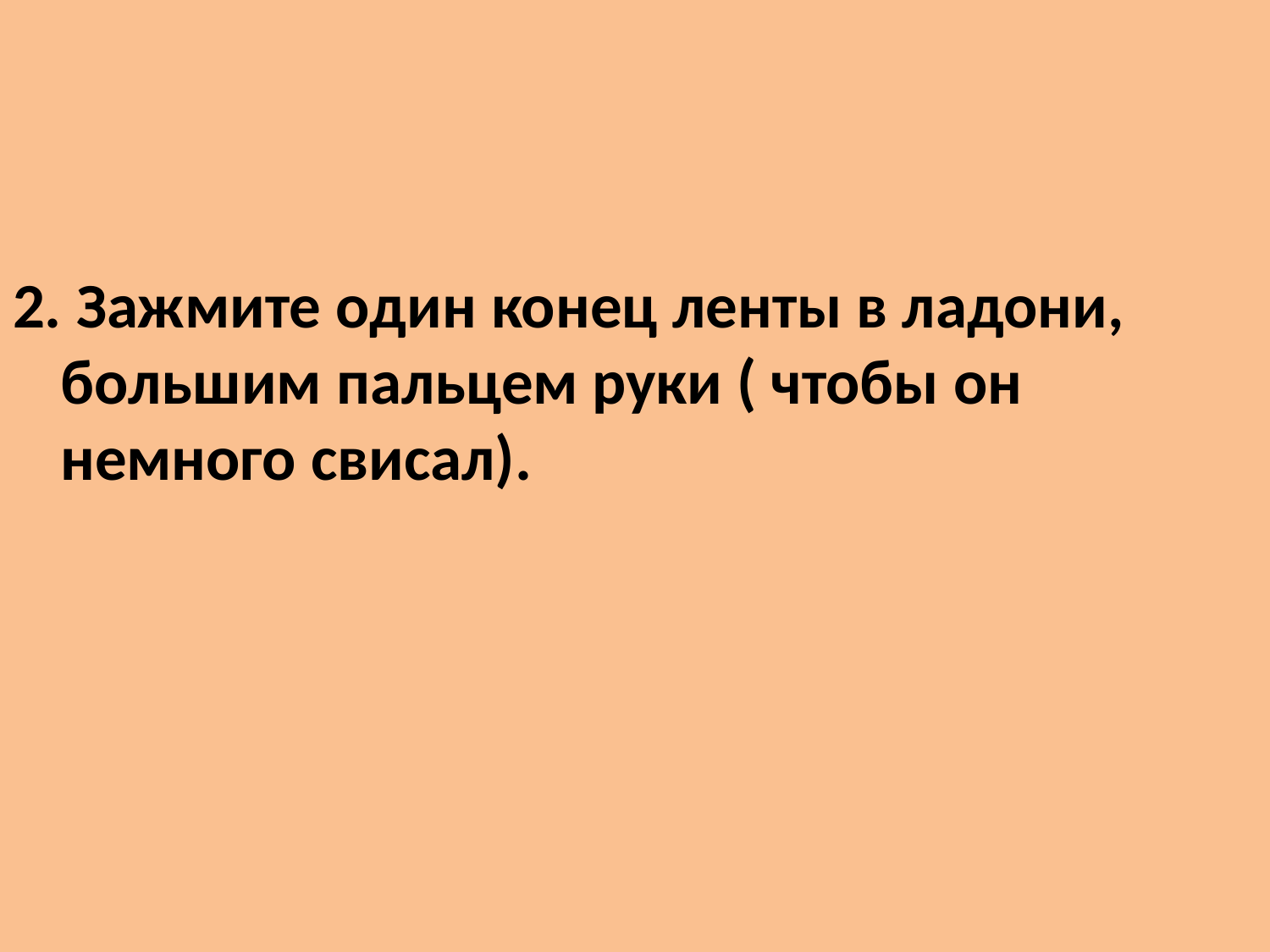

2. Зажмите один конец ленты в ладони, большим пальцем руки ( чтобы он немного свисал).